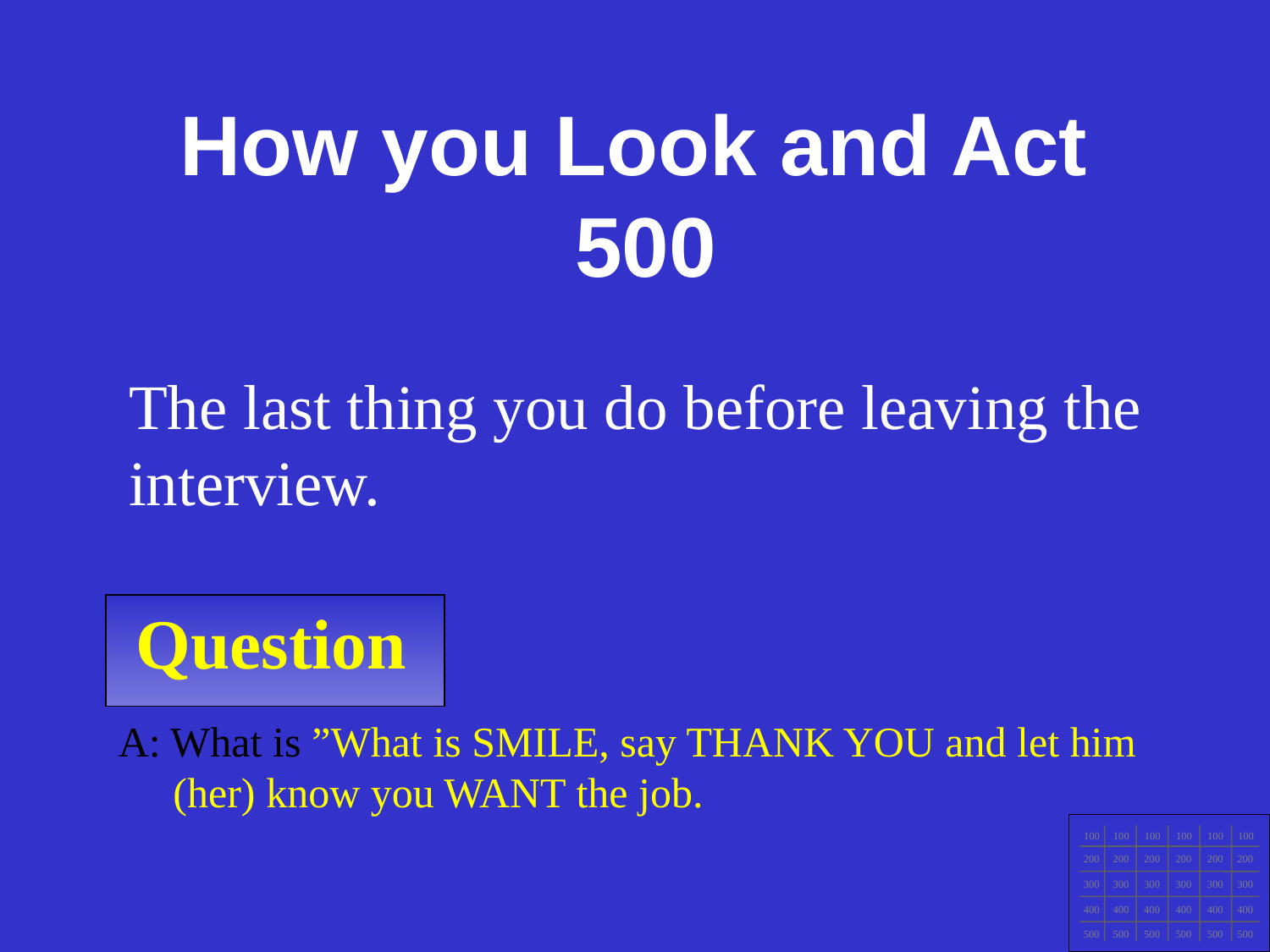

How you Look and Act
500
The last thing you do before leaving the interview.
Question

A: What is ”What is SMILE, say THANK YOU and let him (her) know you WANT the job.

100
100
100
100
100
100

200
200
200
200
200
200

300
300
300
300
300
300

400
400
400
400
400
400

500
500
500
500
500
500